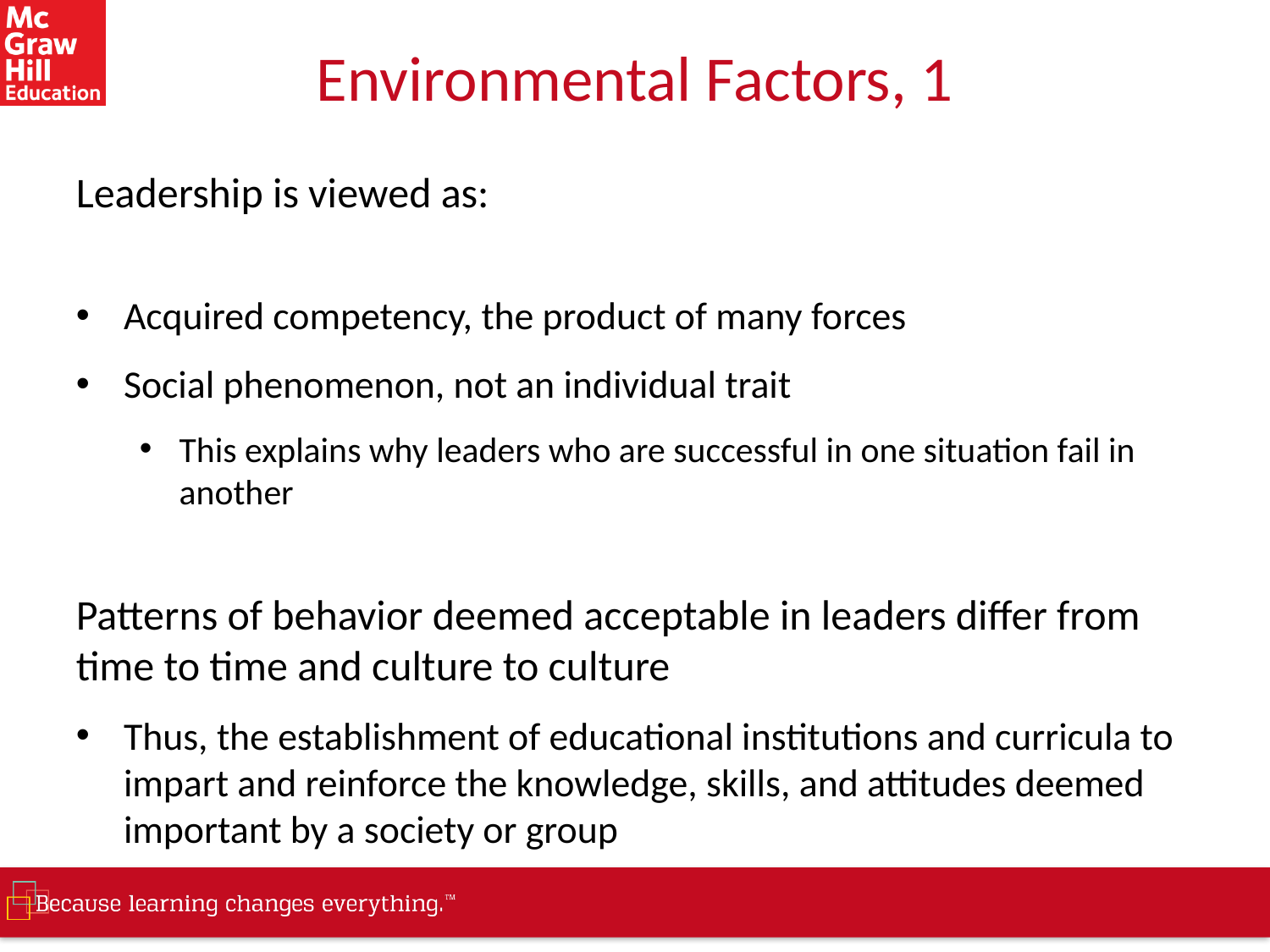

# Environmental Factors, 1
Leadership is viewed as:

Acquired competency, the product of many forces
Social phenomenon, not an individual trait
This explains why leaders who are successful in one situation fail in another

Patterns of behavior deemed acceptable in leaders differ from time to time and culture to culture
Thus, the establishment of educational institutions and curricula to impart and reinforce the knowledge, skills, and attitudes deemed important by a society or group